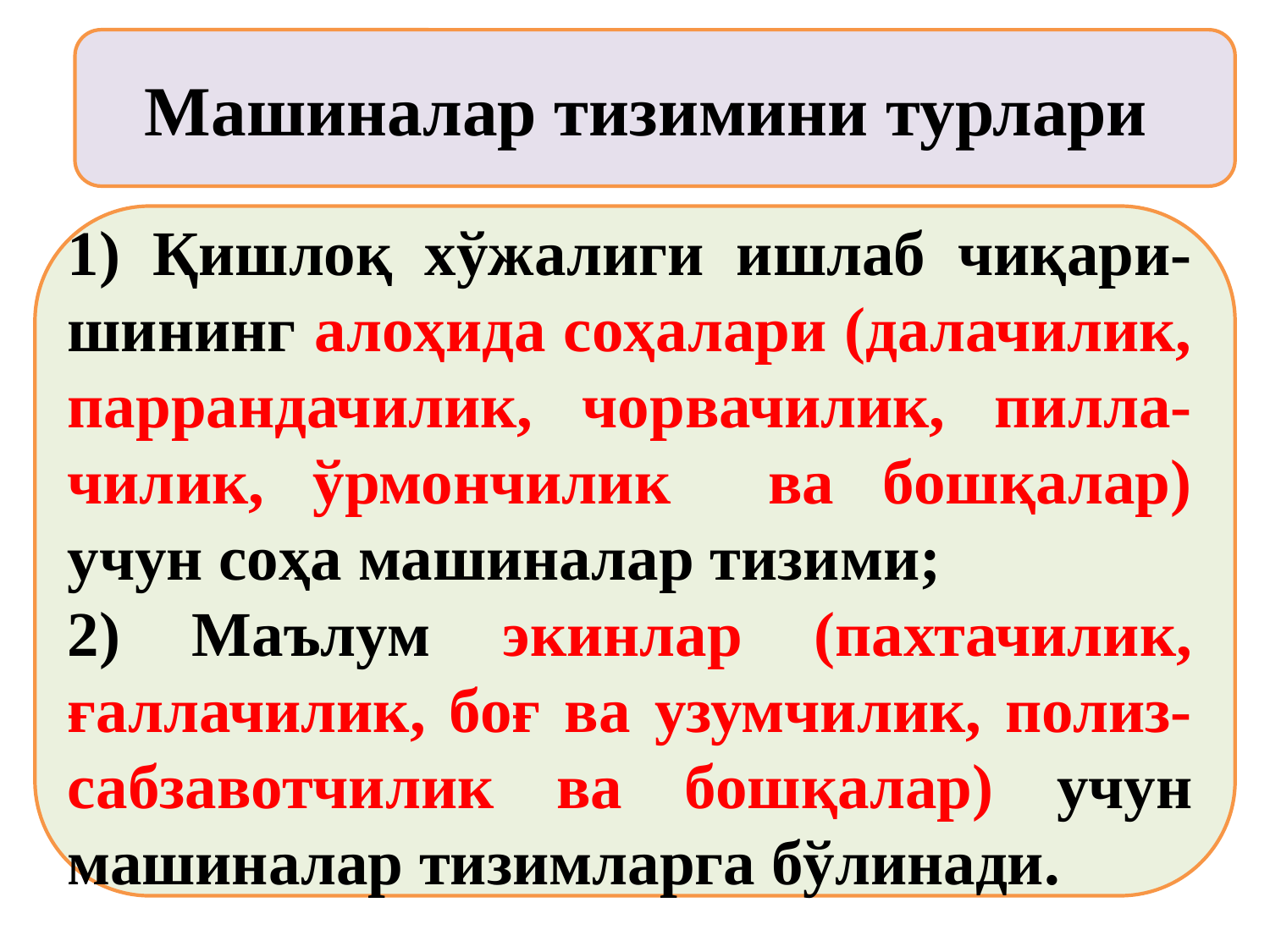

Машиналар тизимини турлари

1) Қишлоқ хўжалиги ишлаб чиқари-шининг алоҳида соҳалари (далачилик, паррандачилик, чорвачилик, пилла-чилик, ўрмончилик  ва бошқалар) учун соҳа машиналар тизими;
2) Маълум экинлар (пахтачилик, ғаллачилик, боғ ва узумчилик, полиз-сабзавотчилик ва бошқалар) учун машиналар тизимларга бўлинади.